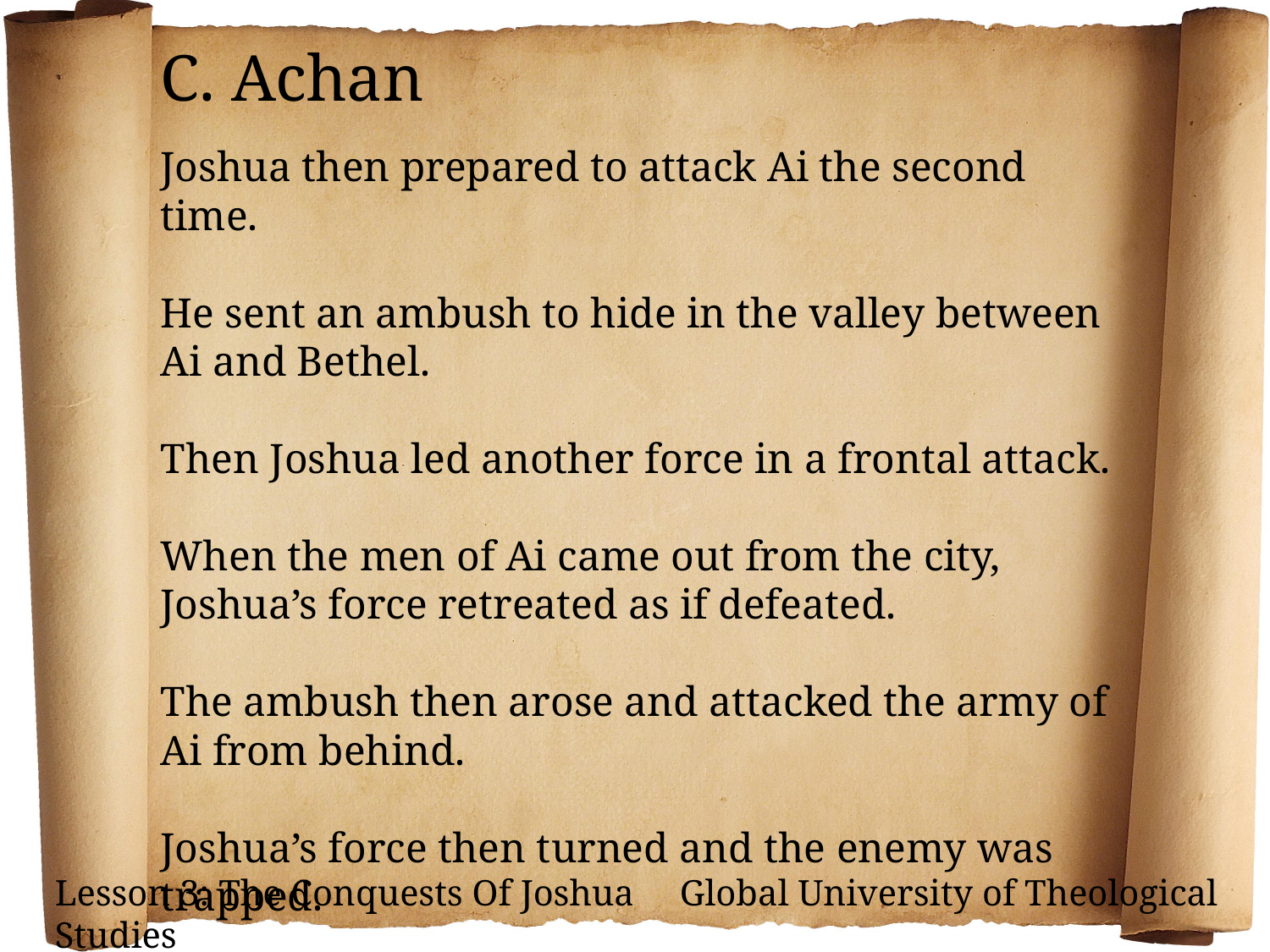

C. Achan
Joshua then prepared to attack Ai the second time.

He sent an ambush to hide in the valley between Ai and Bethel.

Then Joshua led another force in a frontal attack.

When the men of Ai came out from the city, Joshua’s force retreated as if defeated.

The ambush then arose and attacked the army of Ai from behind.

Joshua’s force then turned and the enemy was trapped.
Lesson 3: The Conquests Of Joshua     Global University of Theological Studies